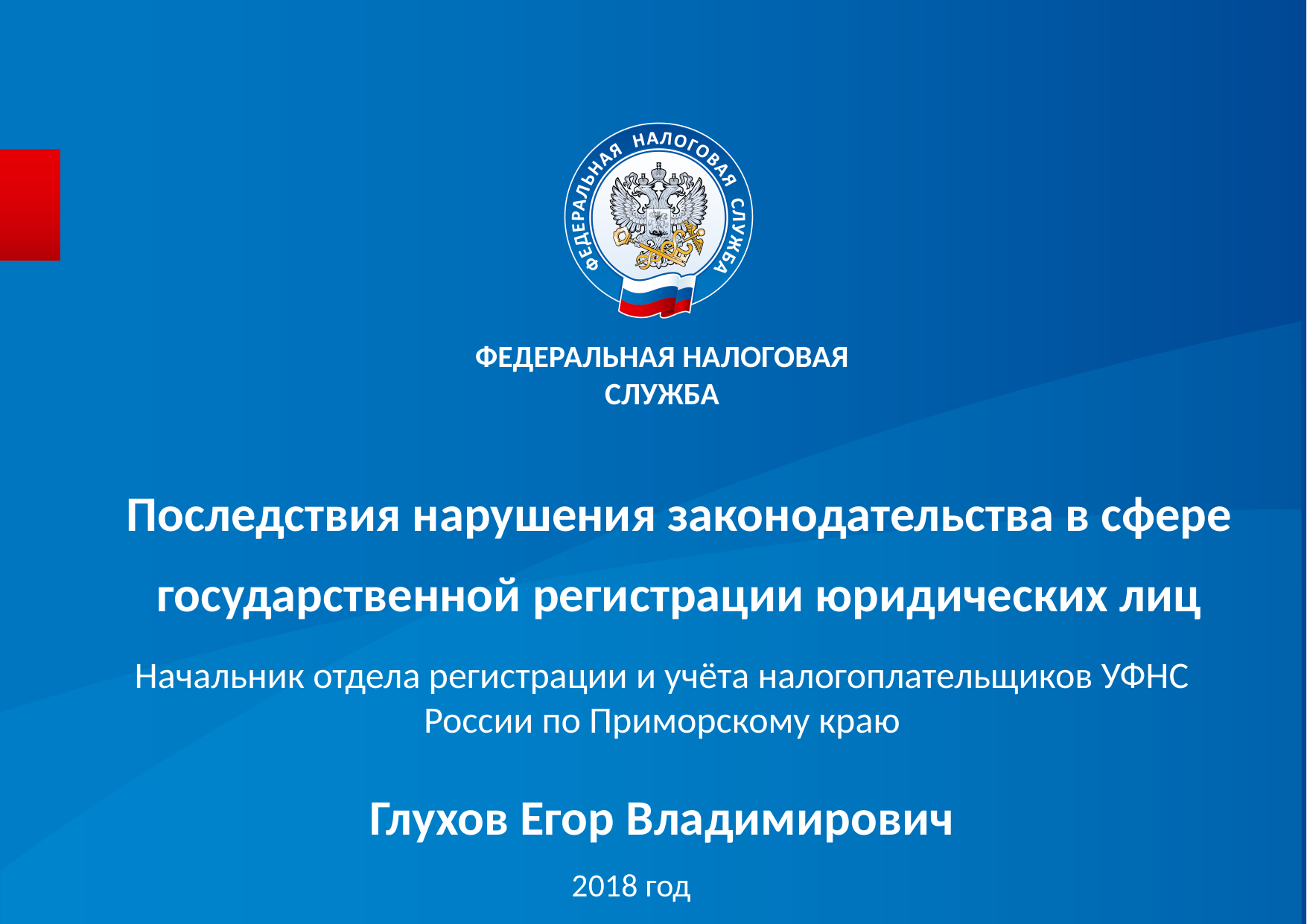

ФЕДЕРАЛЬНАЯ НАЛОГОВАЯ СЛУЖБА
# Последствия нарушения законодательства в сфере государственной регистрации юридических лиц

Начальник отдела регистрации и учёта налогоплательщиков УФНС России по Приморскому краю

Глухов Егор Владимирович
2018 год